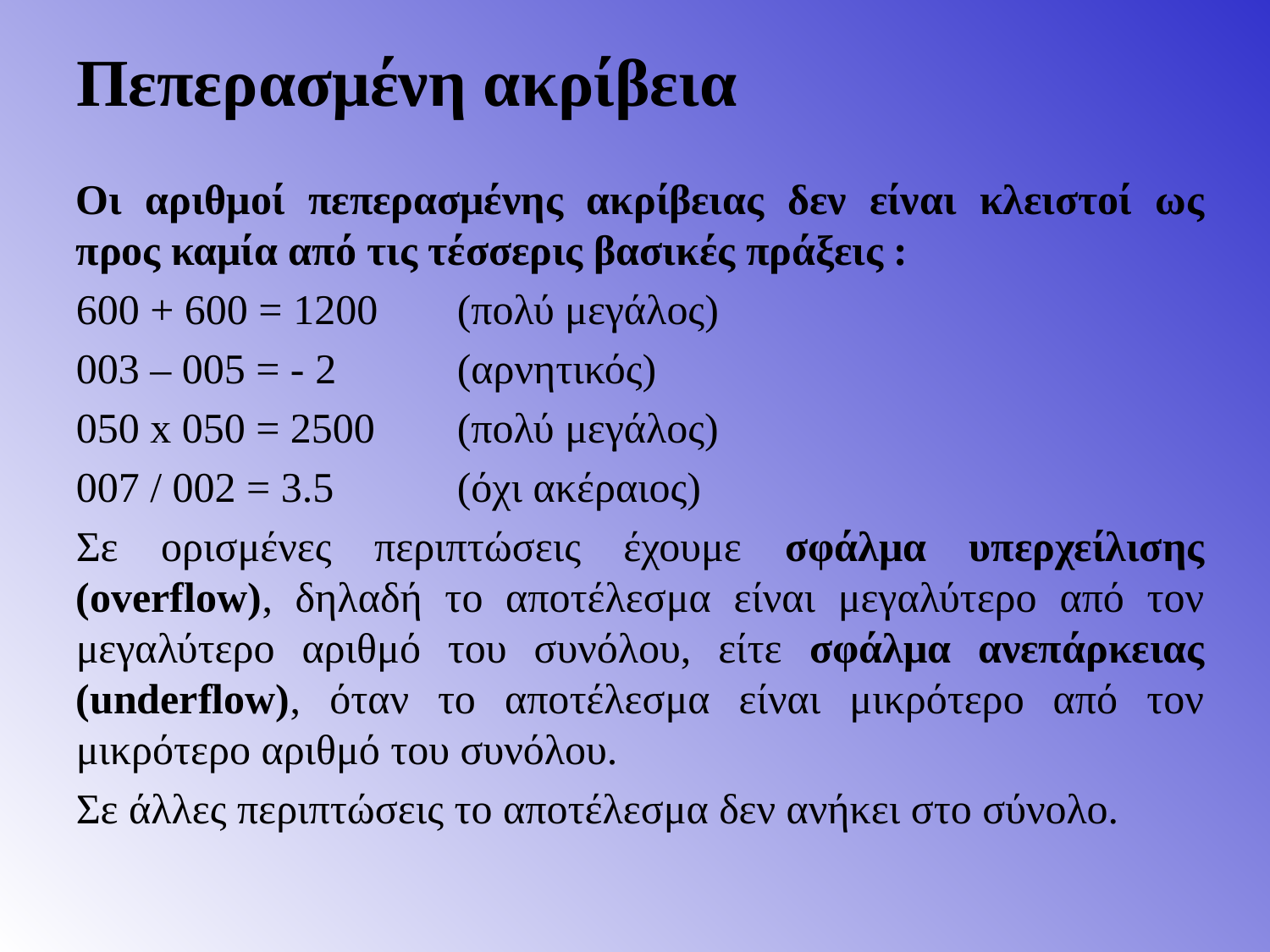

Πεπερασμένη ακρίβεια
Οι αριθμοί πεπερασμένης ακρίβειας δεν είναι κλειστοί ως προς καμία από τις τέσσερις βασικές πράξεις :
600 + 600 = 1200 	(πολύ μεγάλος)
003 – 005 = - 2	(αρνητικός)
050 x 050 = 2500	(πολύ μεγάλος)
007 / 002 = 3.5	(όχι ακέραιος)
Σε ορισμένες περιπτώσεις έχουμε σφάλμα υπερχείλισης (overflow), δηλαδή το αποτέλεσμα είναι μεγαλύτερο από τον μεγαλύτερο αριθμό του συνόλου, είτε σφάλμα ανεπάρκειας (underflow), όταν το αποτέλεσμα είναι μικρότερο από τον μικρότερο αριθμό του συνόλου.
Σε άλλες περιπτώσεις το αποτέλεσμα δεν ανήκει στο σύνολο.